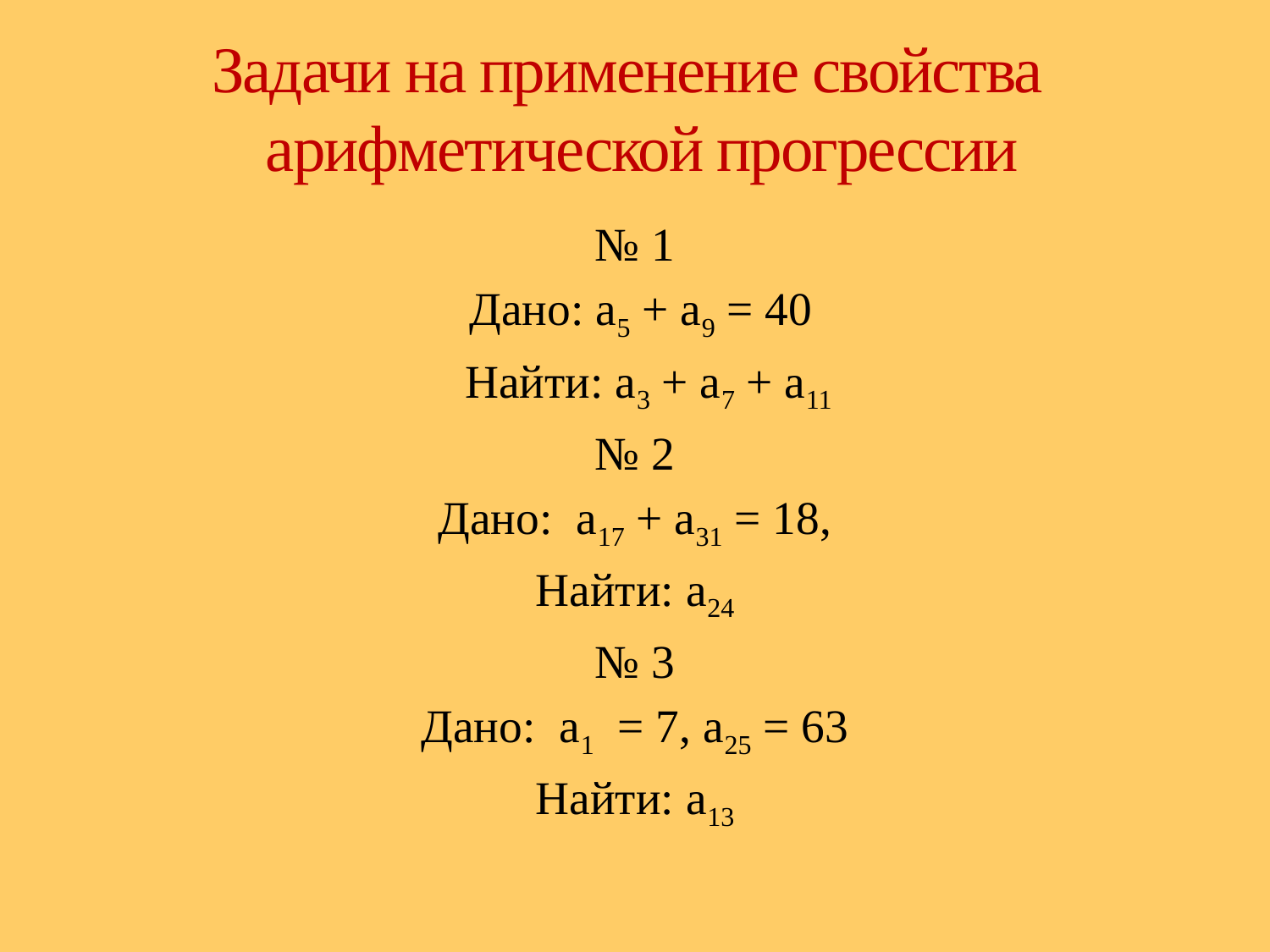

# Задачи на применение свойства арифметической прогрессии
№ 1
 Дано: a5 + a9 = 40
    Найти: a3 + a7 + a11
№ 2
Дано:  a17 + a31 = 18,
Найти: a24
№ 3
Дано:  a1  = 7, a25 = 63
Найти: a13